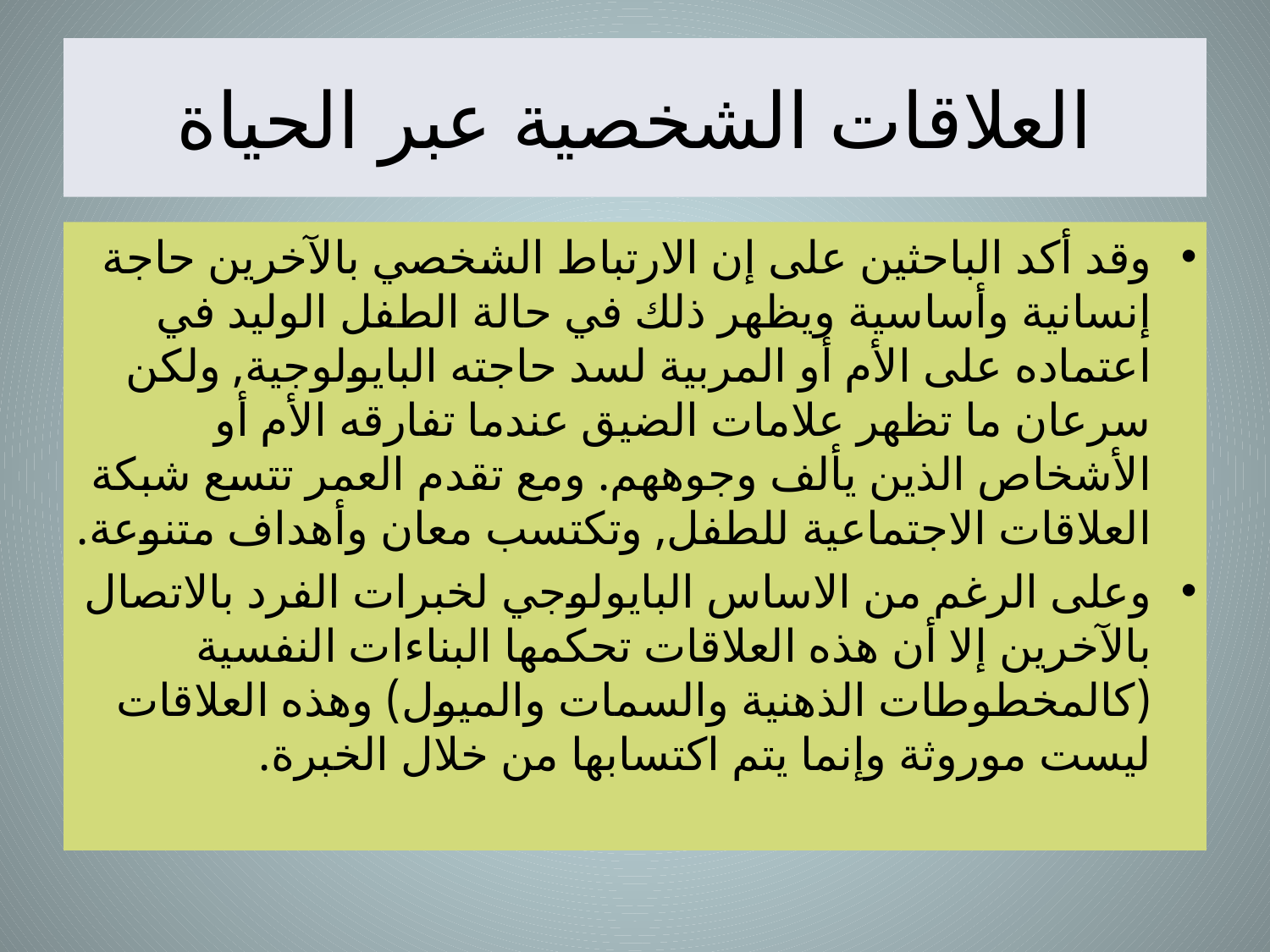

# العلاقات الشخصية عبر الحياة
وقد أكد الباحثين على إن الارتباط الشخصي بالآخرين حاجة إنسانية وأساسية ويظهر ذلك في حالة الطفل الوليد في اعتماده على الأم أو المربية لسد حاجته البايولوجية, ولكن سرعان ما تظهر علامات الضيق عندما تفارقه الأم أو الأشخاص الذين يألف وجوههم. ومع تقدم العمر تتسع شبكة العلاقات الاجتماعية للطفل, وتكتسب معان وأهداف متنوعة.
وعلى الرغم من الاساس البايولوجي لخبرات الفرد بالاتصال بالآخرين إلا أن هذه العلاقات تحكمها البناءات النفسية (كالمخطوطات الذهنية والسمات والميول) وهذه العلاقات ليست موروثة وإنما يتم اكتسابها من خلال الخبرة.